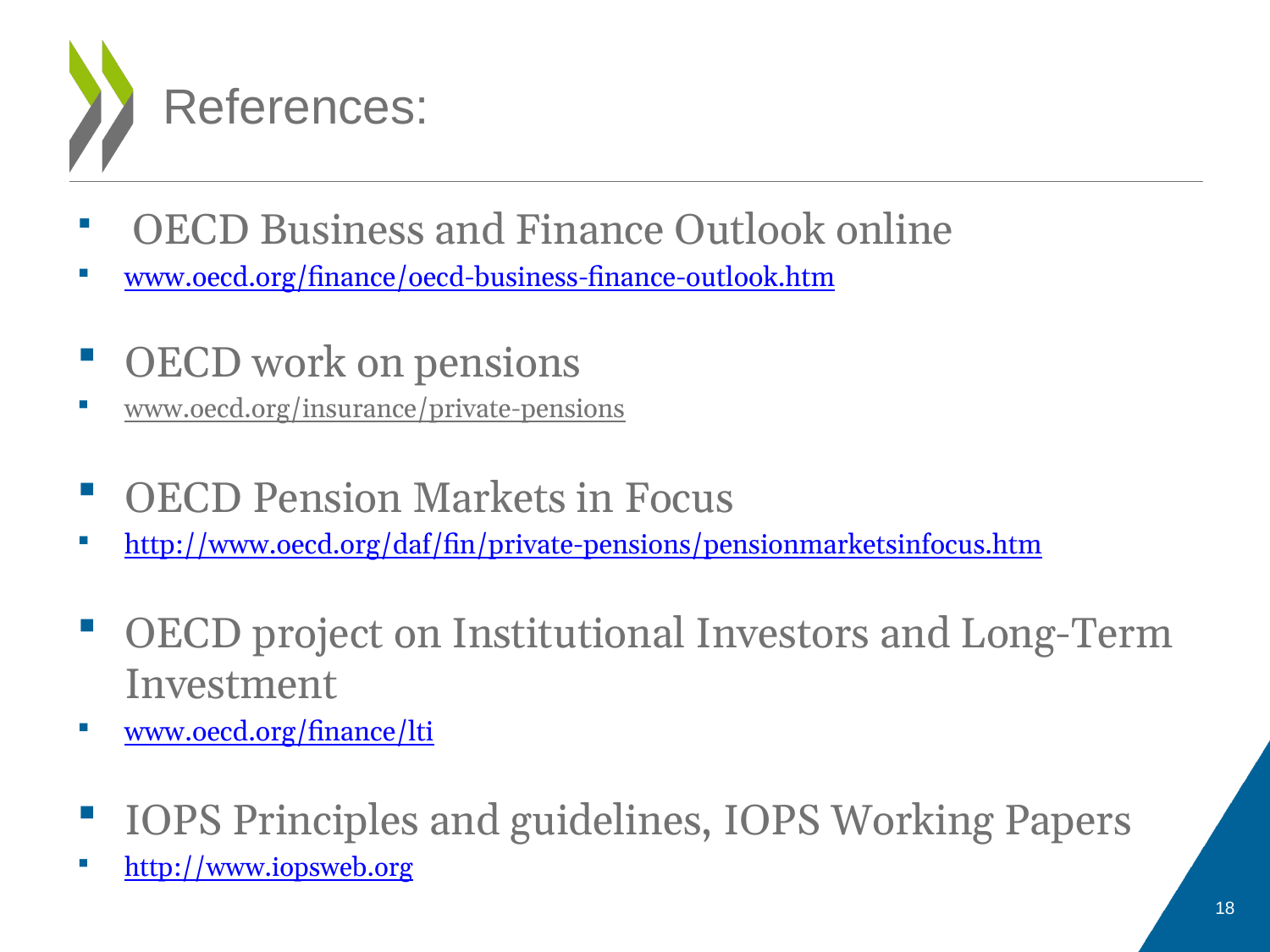

# References:
 OECD Business and Finance Outlook online
www.oecd.org/finance/oecd-business-finance-outlook.htm

OECD work on pensions
www.oecd.org/insurance/private-pensions

OECD Pension Markets in Focus
http://www.oecd.org/daf/fin/private-pensions/pensionmarketsinfocus.htm

OECD project on Institutional Investors and Long-Term Investment
www.oecd.org/finance/lti

IOPS Principles and guidelines, IOPS Working Papers
http://www.iopsweb.org
18